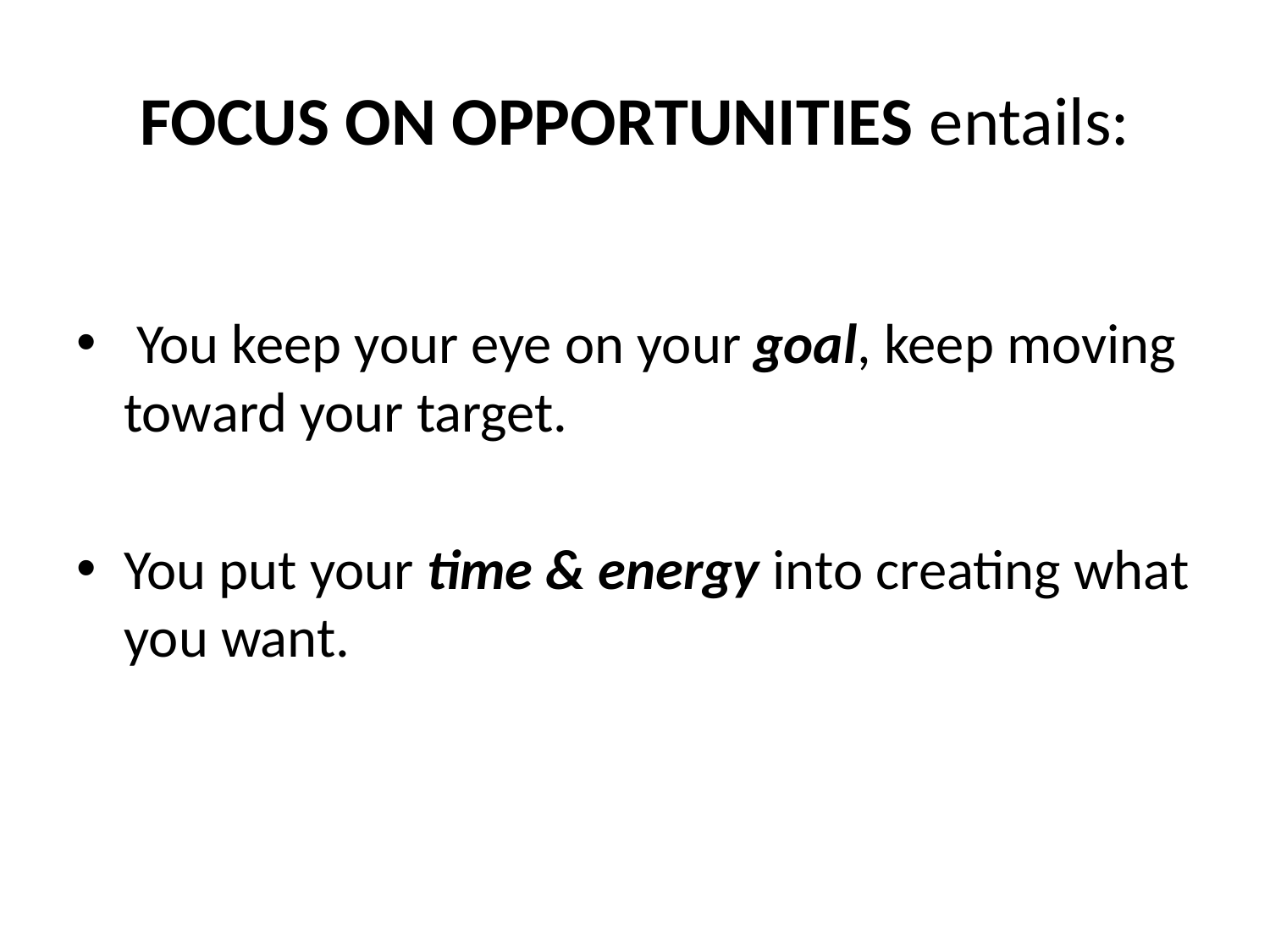

# FOCUS ON OPPORTUNITIES entails:

 You keep your eye on your goal, keep moving toward your target.

You put your time & energy into creating what you want.